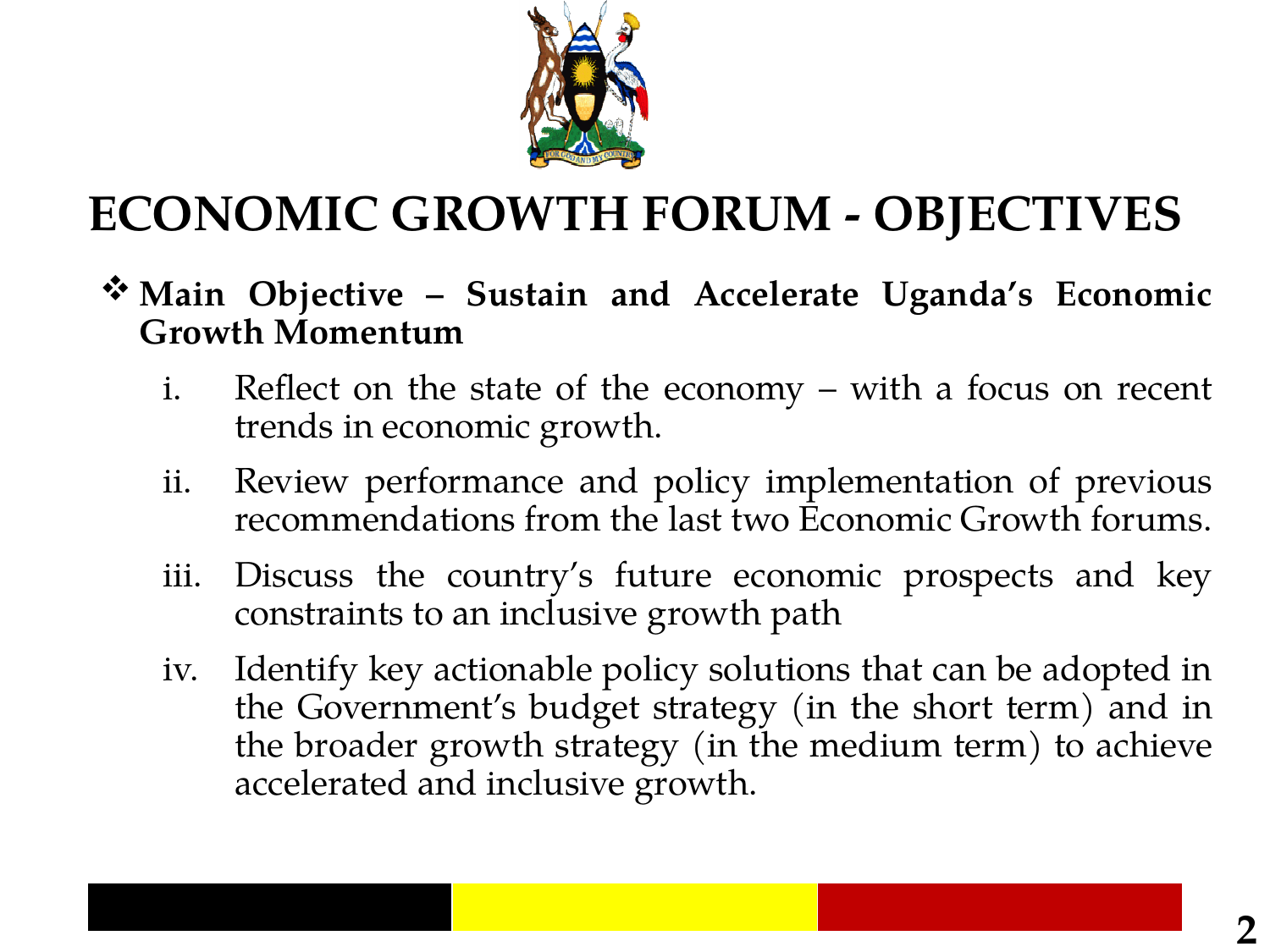

ECONOMIC GROWTH FORUM - OBJECTIVES

Main Objective – Sustain and Accelerate Uganda’s Economic Growth Momentum
Reflect on the state of the economy – with a focus on recent trends in economic growth.
Review performance and policy implementation of previous recommendations from the last two Economic Growth forums.
Discuss the country’s future economic prospects and key constraints to an inclusive growth path
Identify key actionable policy solutions that can be adopted in the Government’s budget strategy (in the short term) and in the broader growth strategy (in the medium term) to achieve accelerated and inclusive growth.

2